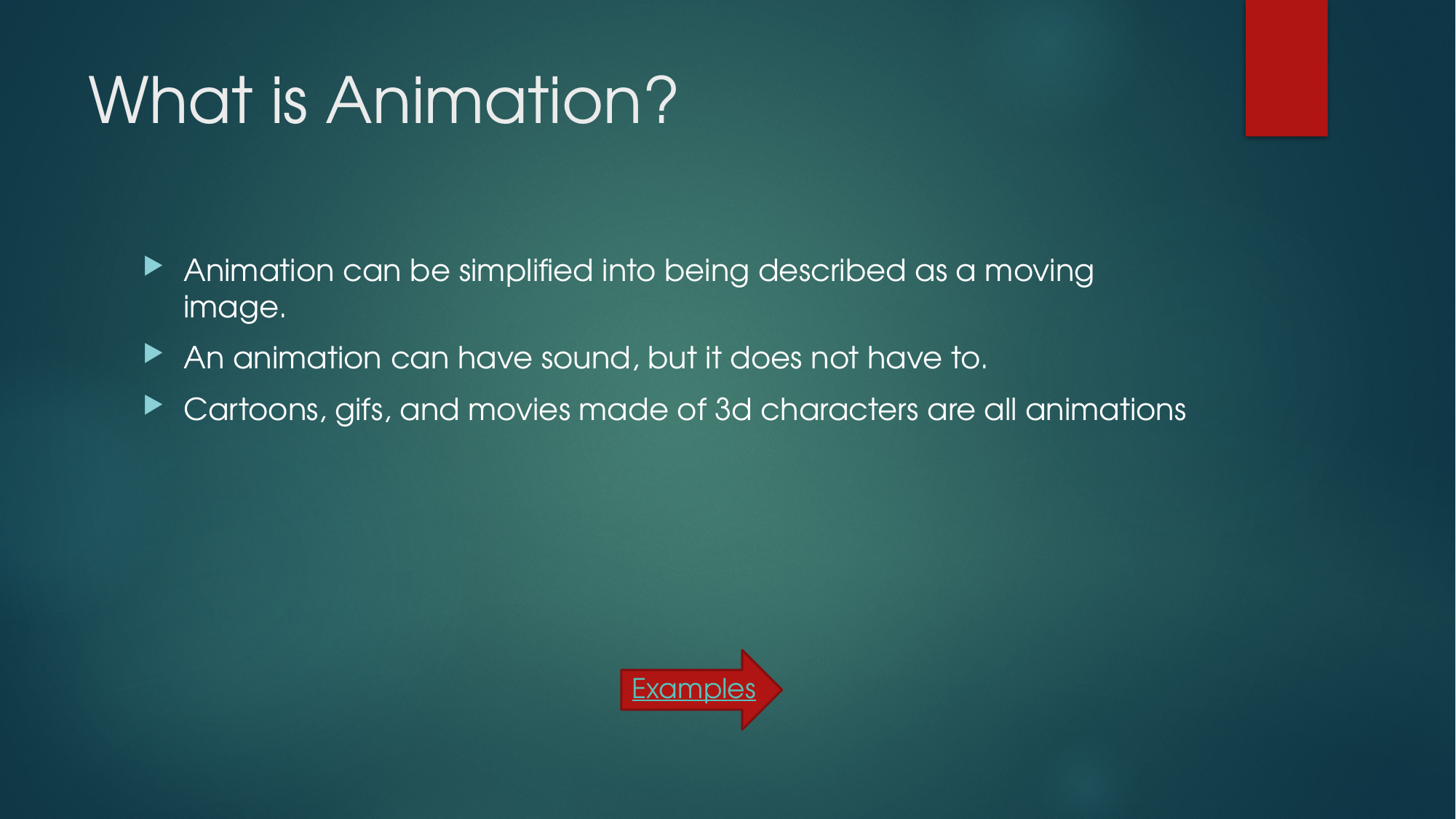

# What is Animation?
Animation can be simplified into being described as a moving image.
An animation can have sound, but it does not have to.
Cartoons, gifs, and movies made of 3d characters are all animations

Examples